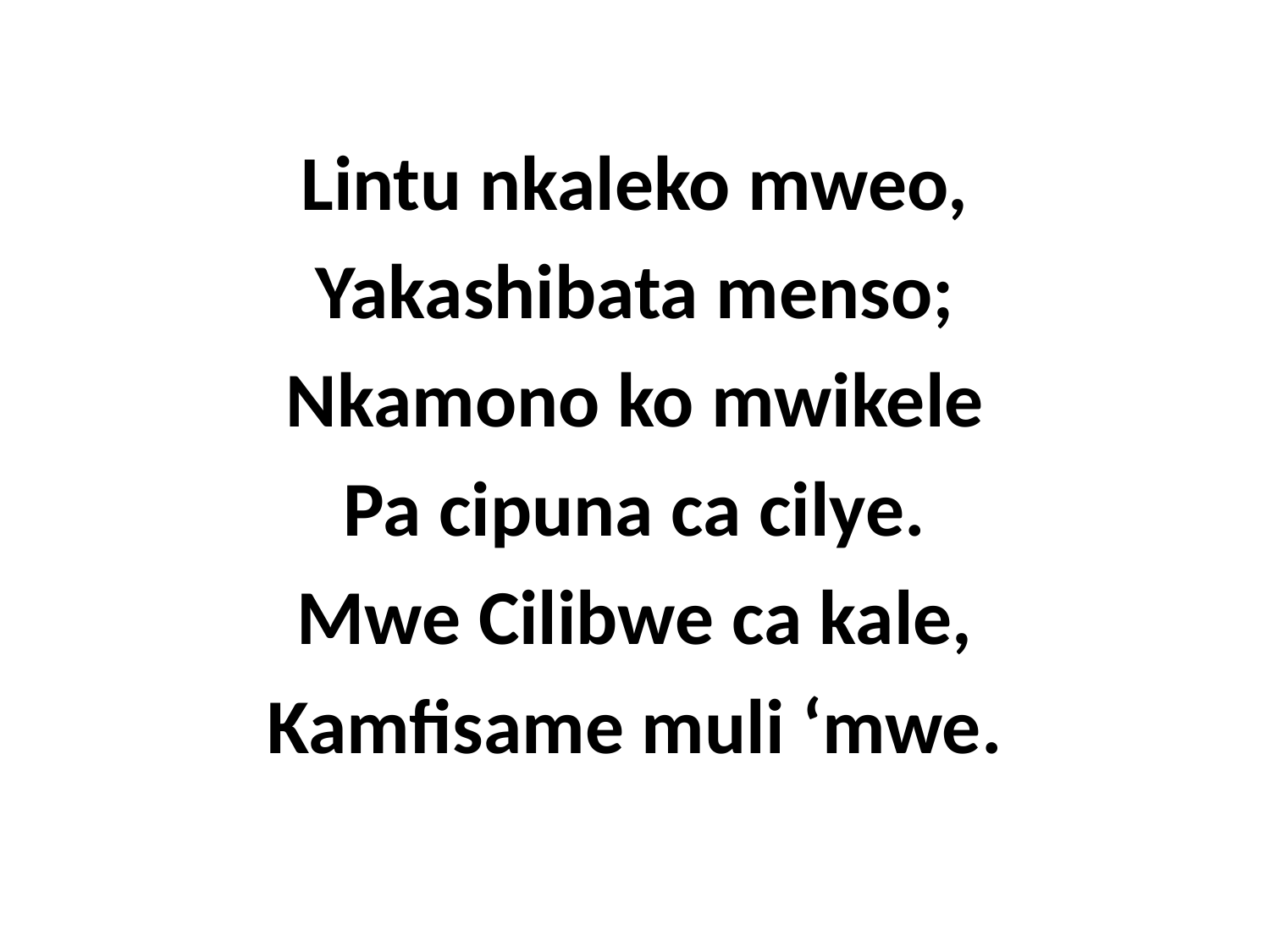

Lintu nkaleko mweo,
Yakashibata menso;
Nkamono ko mwikele
Pa cipuna ca cilye.
Mwe Cilibwe ca kale,
Kamfisame muli ‘mwe.